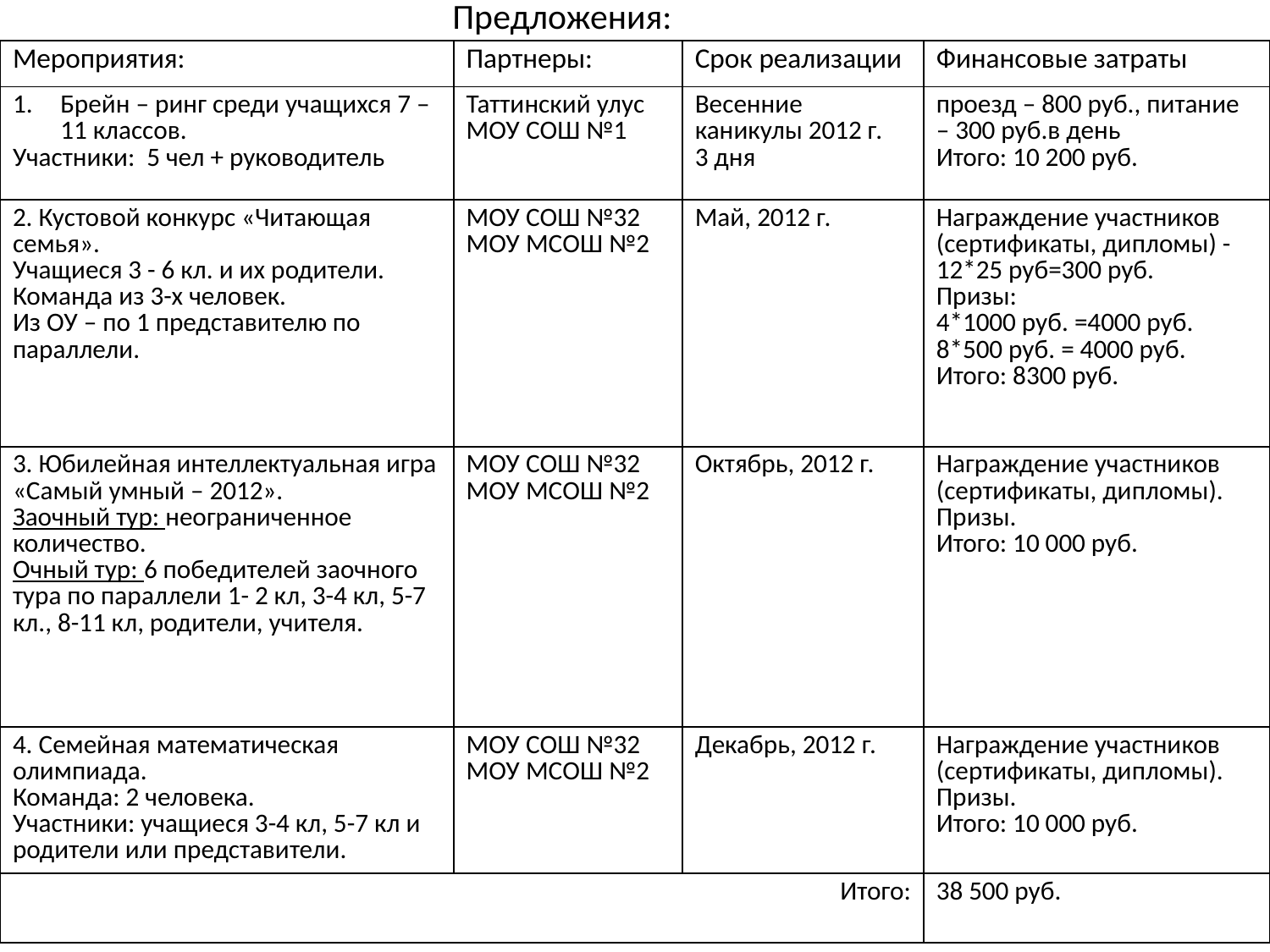

# Предложения:
| Мероприятия: | Партнеры: | Срок реализации | Финансовые затраты |
| --- | --- | --- | --- |
| Брейн – ринг среди учащихся 7 – 11 классов. Участники: 5 чел + руководитель | Таттинский улус МОУ СОШ №1 | Весенние каникулы 2012 г. 3 дня | проезд – 800 руб., питание – 300 руб.в день Итого: 10 200 руб. |
| 2. Кустовой конкурс «Читающая семья». Учащиеся 3 - 6 кл. и их родители. Команда из 3-х человек. Из ОУ – по 1 представителю по параллели. | МОУ СОШ №32 МОУ МСОШ №2 | Май, 2012 г. | Награждение участников (сертификаты, дипломы) - 12\*25 руб=300 руб. Призы: 4\*1000 руб. =4000 руб. 8\*500 руб. = 4000 руб. Итого: 8300 руб. |
| 3. Юбилейная интеллектуальная игра «Самый умный – 2012». Заочный тур: неограниченное количество. Очный тур: 6 победителей заочного тура по параллели 1- 2 кл, 3-4 кл, 5-7 кл., 8-11 кл, родители, учителя. | МОУ СОШ №32 МОУ МСОШ №2 | Октябрь, 2012 г. | Награждение участников (сертификаты, дипломы). Призы. Итого: 10 000 руб. |
| 4. Семейная математическая олимпиада. Команда: 2 человека. Участники: учащиеся 3-4 кл, 5-7 кл и родители или представители. | МОУ СОШ №32 МОУ МСОШ №2 | Декабрь, 2012 г. | Награждение участников (сертификаты, дипломы). Призы. Итого: 10 000 руб. |
| Итого: |  |  | 38 500 руб. |